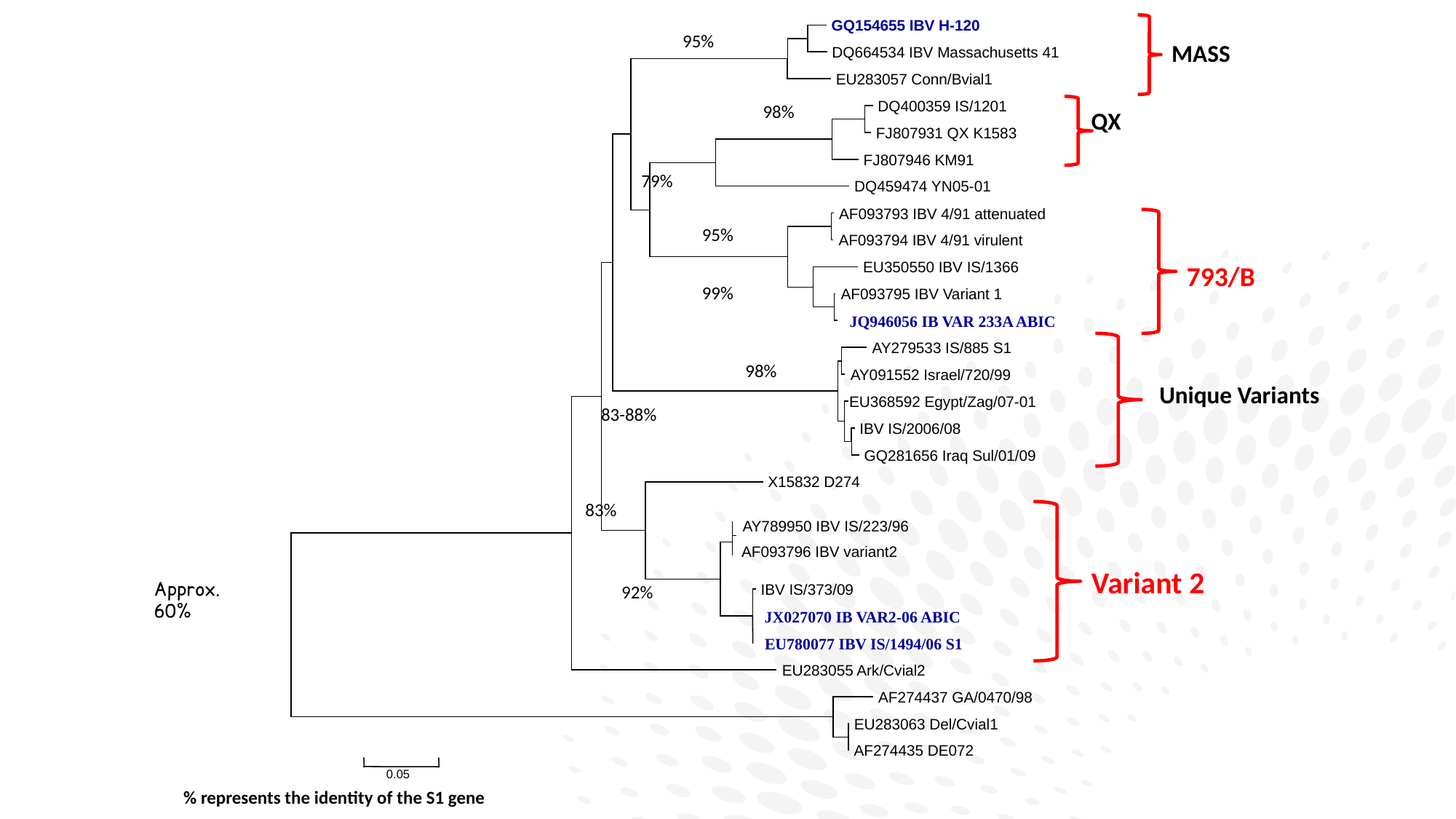

GQ154655 IBV H-120

 DQ664534 IBV Massachusetts 41

 EU283057 Conn/Bvial1
 DQ400359 IS/1201

 FJ807931 QX K1583

 FJ807946 KM91

 DQ459474 YN05-01
 AF093793 IBV 4/91 attenuated

 AF093794 IBV 4/91 virulent

 EU350550 IBV IS/1366

 AF093795 IBV Variant 1

 JQ946056 IB VAR 233A ABIC
 AY279533 IS/885 S1

 AY091552 Israel/720/99

EU368592 Egypt/Zag/07-01

 IBV IS/2006/08

 GQ281656 Iraq Sul/01/09
 X15832 D274

 AY789950 IBV IS/223/96

 AF093796 IBV variant2

 IBV IS/373/09

 JX027070 IB VAR2-06 ABIC

 EU780077 IBV IS/1494/06 S1
 EU283055 Ark/Cvial2
 AF274437 GA/0470/98

 EU283063 Del/Cvial1

 AF274435 DE072

0.05

MASS
95%
98%

QX
79%

793/B
95%
99%

Unique Variants
98%
83-88%
83%

Variant 2
Approx. 60%
92%
% represents the identity of the S1 gene